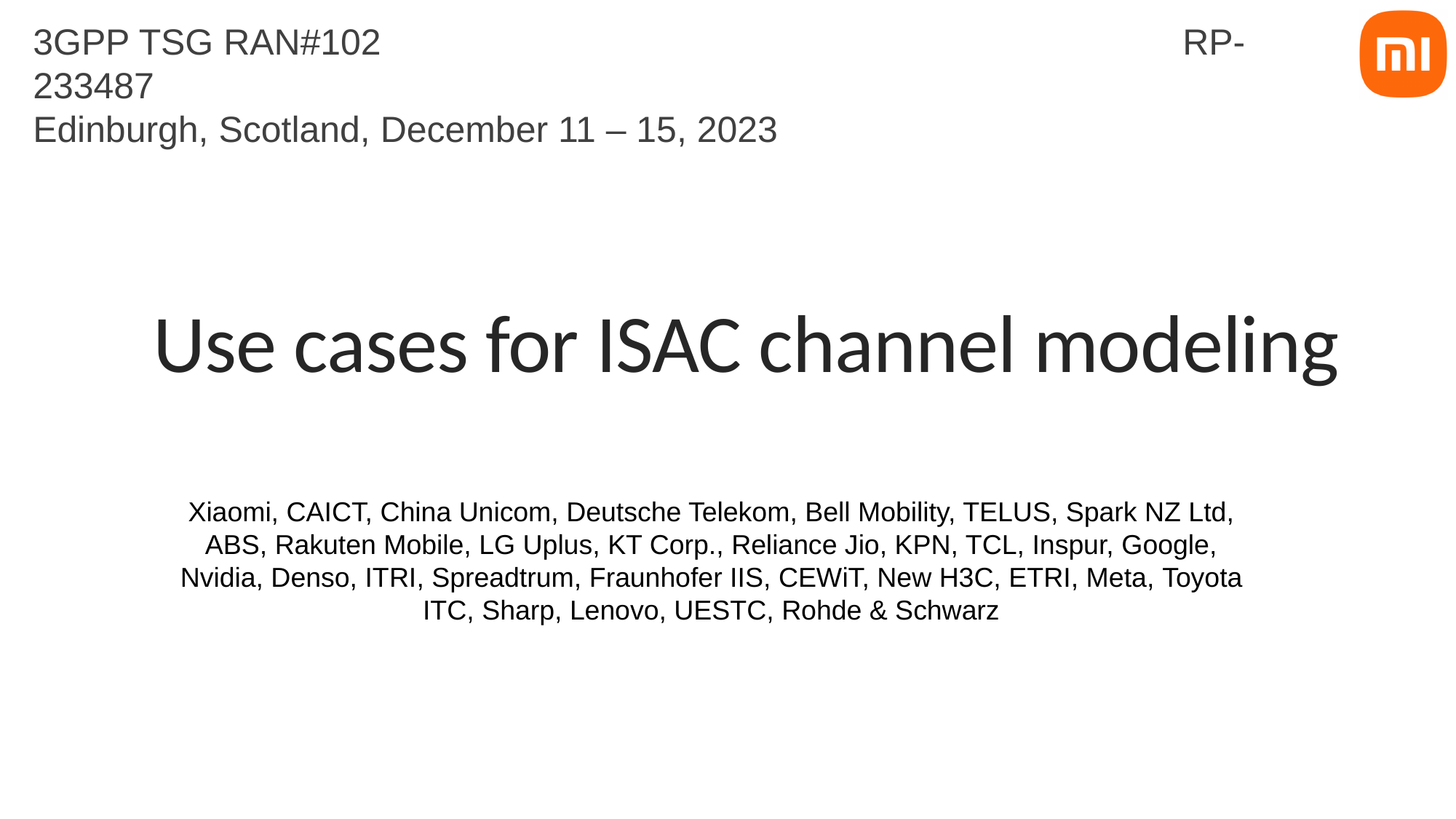

3GPP TSG RAN#102                                                                               RP-233487
Edinburgh, Scotland, December 11 – 15, 2023
# Use cases for ISAC channel modeling
Xiaomi, CAICT, China Unicom, Deutsche Telekom, Bell Mobility, TELUS, Spark NZ Ltd, ABS, Rakuten Mobile, LG Uplus, KT Corp., Reliance Jio, KPN, TCL, Inspur, Google, Nvidia, Denso, ITRI, Spreadtrum, Fraunhofer IIS, CEWiT, New H3C, ETRI, Meta, Toyota ITC, Sharp, Lenovo, UESTC, Rohde & Schwarz